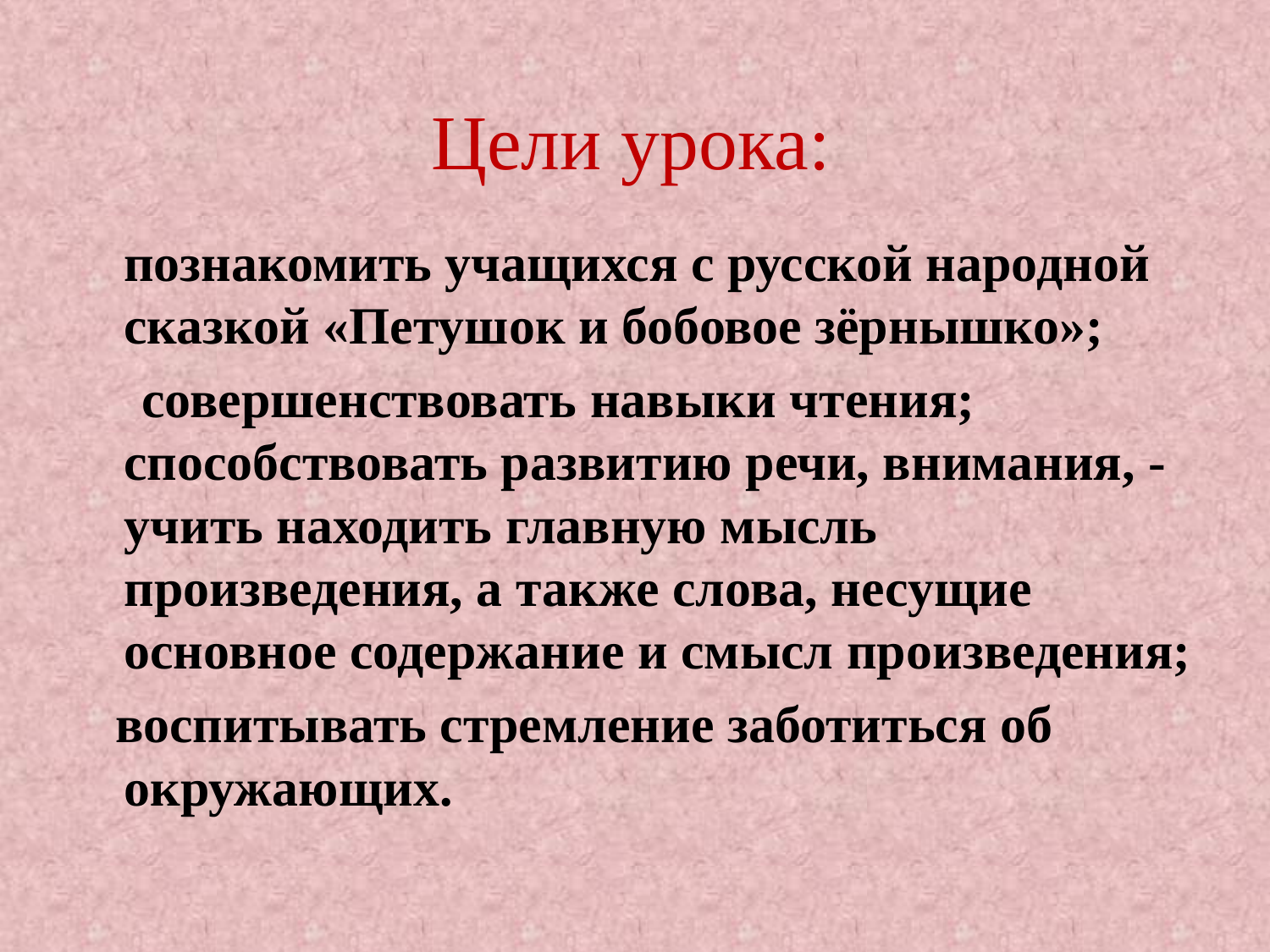

# Цели урока:
    познакомить учащихся с русской народной сказкой «Петушок и бобовое зёрнышко»;
     совершенствовать навыки чтения; способствовать развитию речи, внимания, -учить находить главную мысль произведения, а также слова, несущие основное содержание и смысл произведения;
   воспитывать стремление заботиться об окружающих.